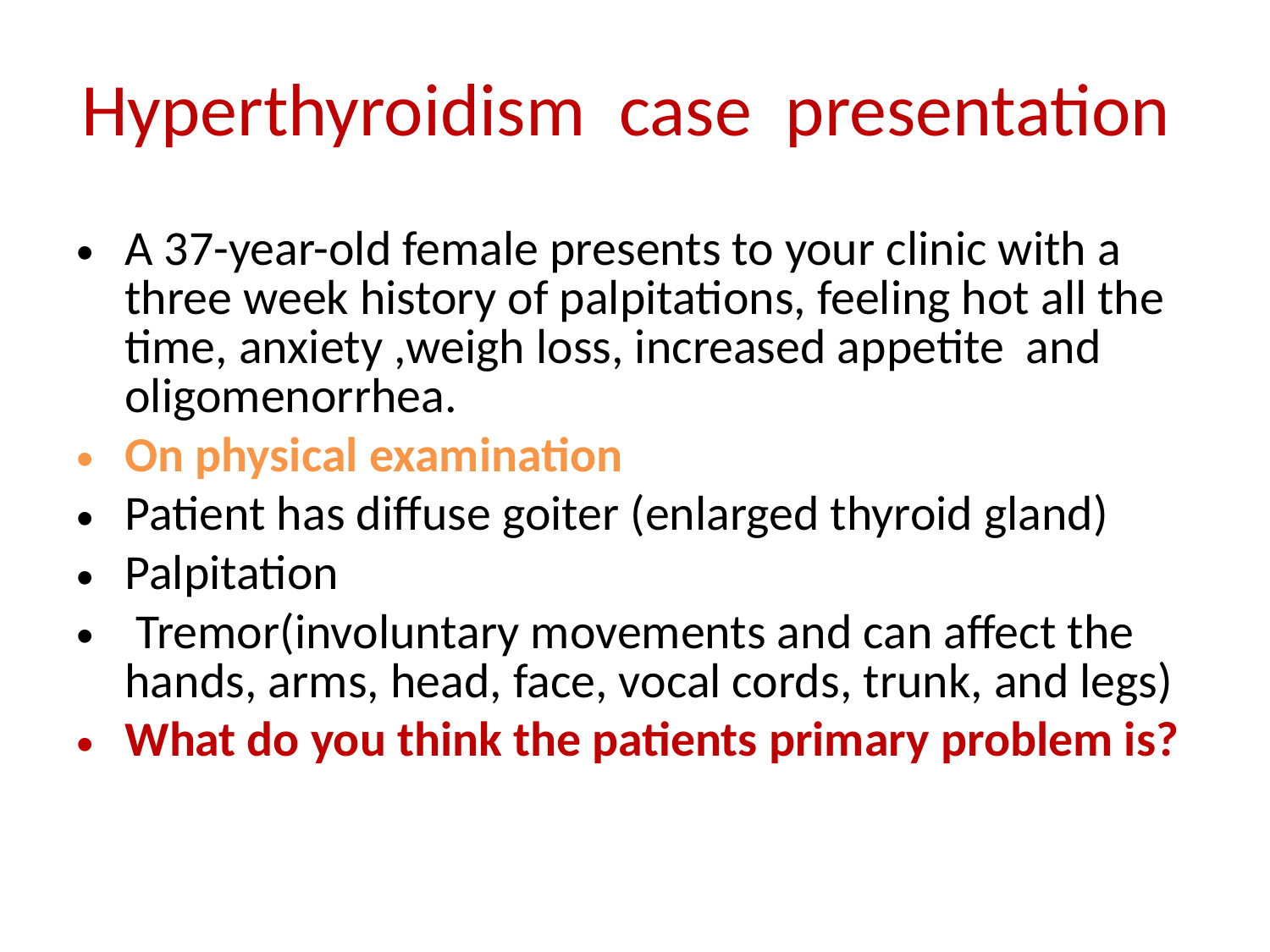

# Hyperthyroidism  case  presentation
A 37-year-old female presents to your clinic with a three week history of palpitations, feeling hot all the time, anxiety ,weigh loss, increased appetite  and oligomenorrhea.
On physical examination
Patient has diffuse goiter (enlarged thyroid gland)
Palpitation
 Tremor(involuntary movements and can affect the hands, arms, head, face, vocal cords, trunk, and legs)
What do you think the patients primary problem is?